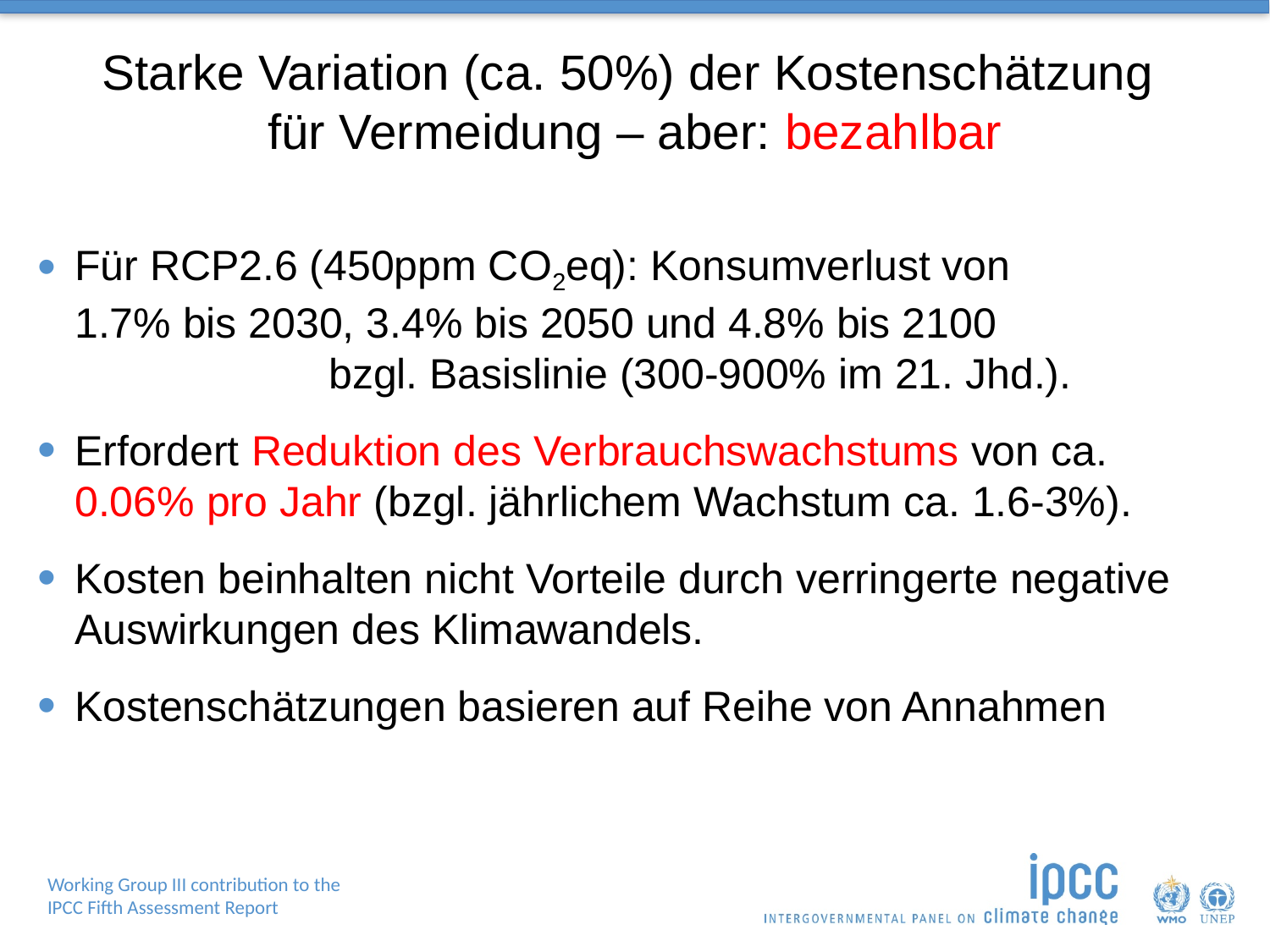

# Starke Variation (ca. 50%) der Kostenschätzung für Vermeidung – aber: bezahlbar
Für RCP2.6 (450ppm CO2eq): Konsumverlust von 		1.7% bis 2030, 3.4% bis 2050 und 4.8% bis 2100                               	bzgl. Basislinie (300-900% im 21. Jhd.).
Erfordert Reduktion des Verbrauchswachstums von ca. 0.06% pro Jahr (bzgl. jährlichem Wachstum ca. 1.6-3%).
Kosten beinhalten nicht Vorteile durch verringerte negative Auswirkungen des Klimawandels.
Kostenschätzungen basieren auf Reihe von Annahmen